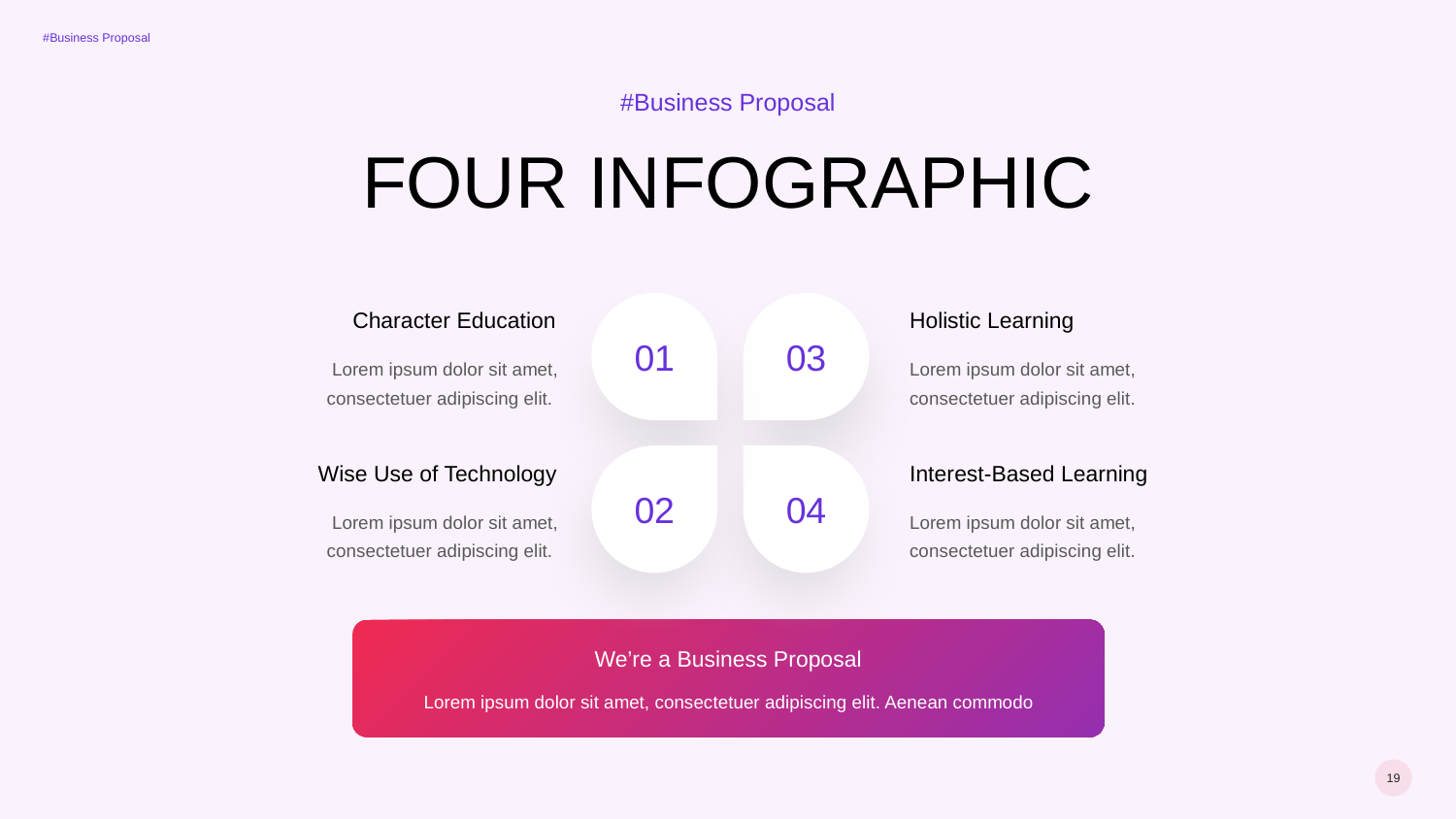

#Business Proposal
FOUR INFOGRAPHIC

01
Character Education
Lorem ipsum dolor sit amet, consectetuer adipiscing elit.

03
Holistic Learning
Lorem ipsum dolor sit amet, consectetuer adipiscing elit.

02
Wise Use of Technology
Lorem ipsum dolor sit amet, consectetuer adipiscing elit.

04
Interest-Based Learning
Lorem ipsum dolor sit amet, consectetuer adipiscing elit.

We’re a Business Proposal
Lorem ipsum dolor sit amet, consectetuer adipiscing elit. Aenean commodo